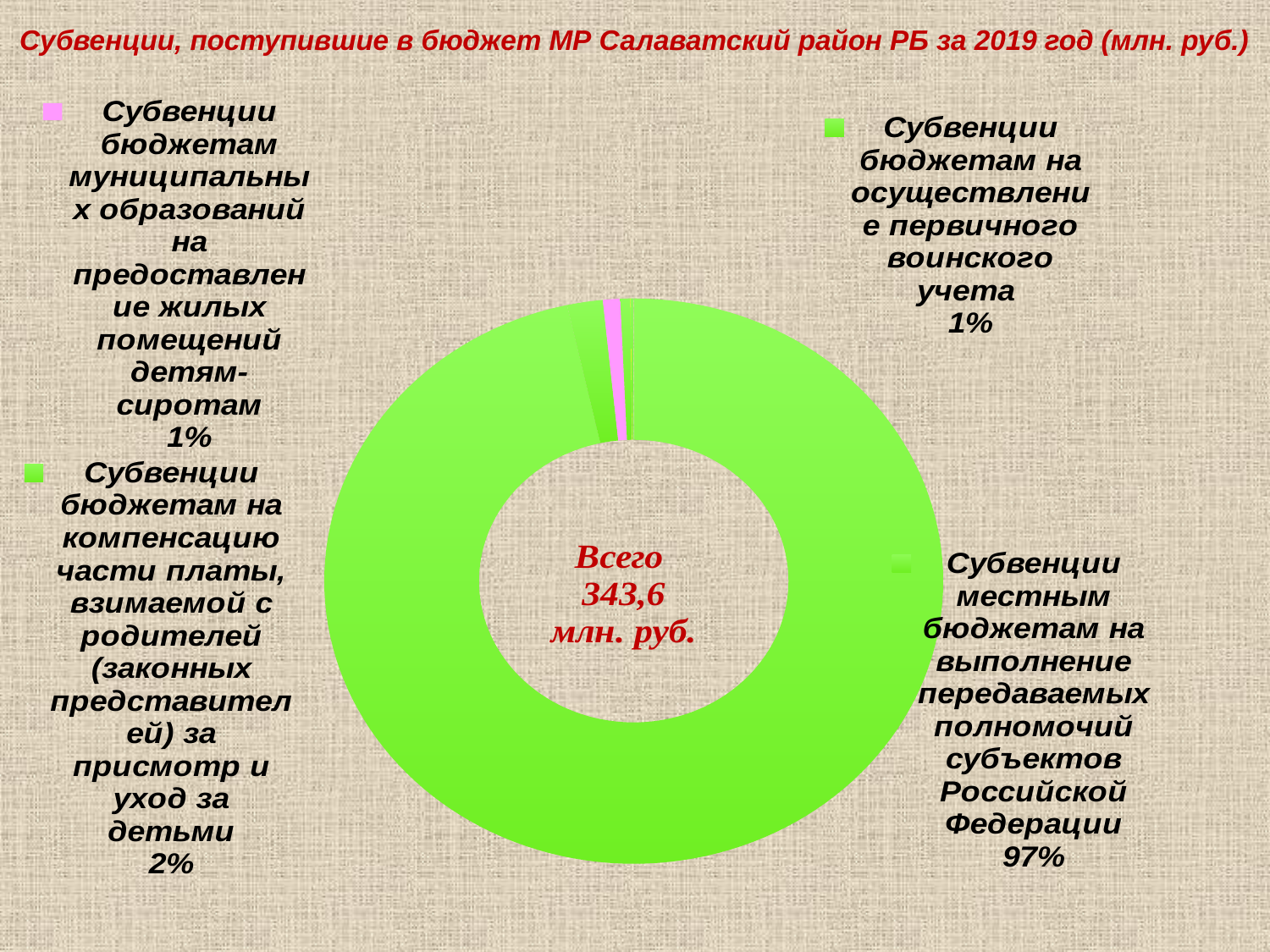

Субвенции, поступившие в бюджет МР Салаватский район РБ за 2019 год (млн. руб.)

### Chart

| Category | Столбец1 |
|---|---|
| Субвенции местным бюджетам на выполнение передаваемых полномочий субъектов Российской Федерации | 331.7 |
| Субвенции бюджетам на компенсацию части платы, взимаемой с родителей (законных представителей) за присмотр и уход за детьми | 6.4 |
| Субвенции бюджетам муниципальных образований на предоставление жилых помещений детям-сиротам | 3.1 |
| Субвенции бюджетам на осуществление первичного воинского учета  | 1.8 |
| Субвенции бюджетам на осуществление полномочий по составлению  списков кандидатов в присяжные заседатели федеральных судов | 0.08 |
| Субвенции бюджетам на выплату единовременного пособия  | 0.5 |